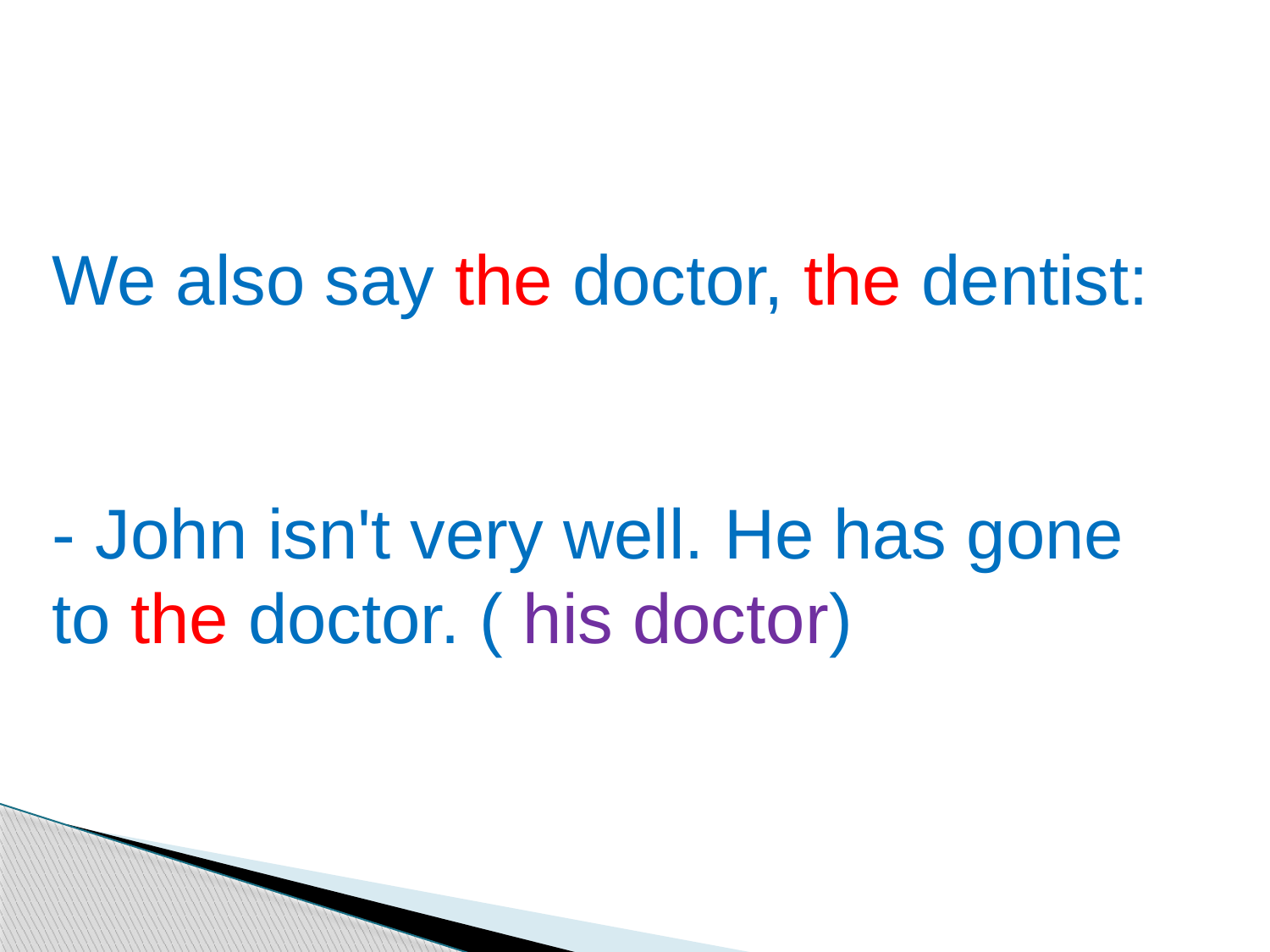

We also say the doctor, the dentist:

- John isn't very well. He has gone to the doctor. ( his doctor)